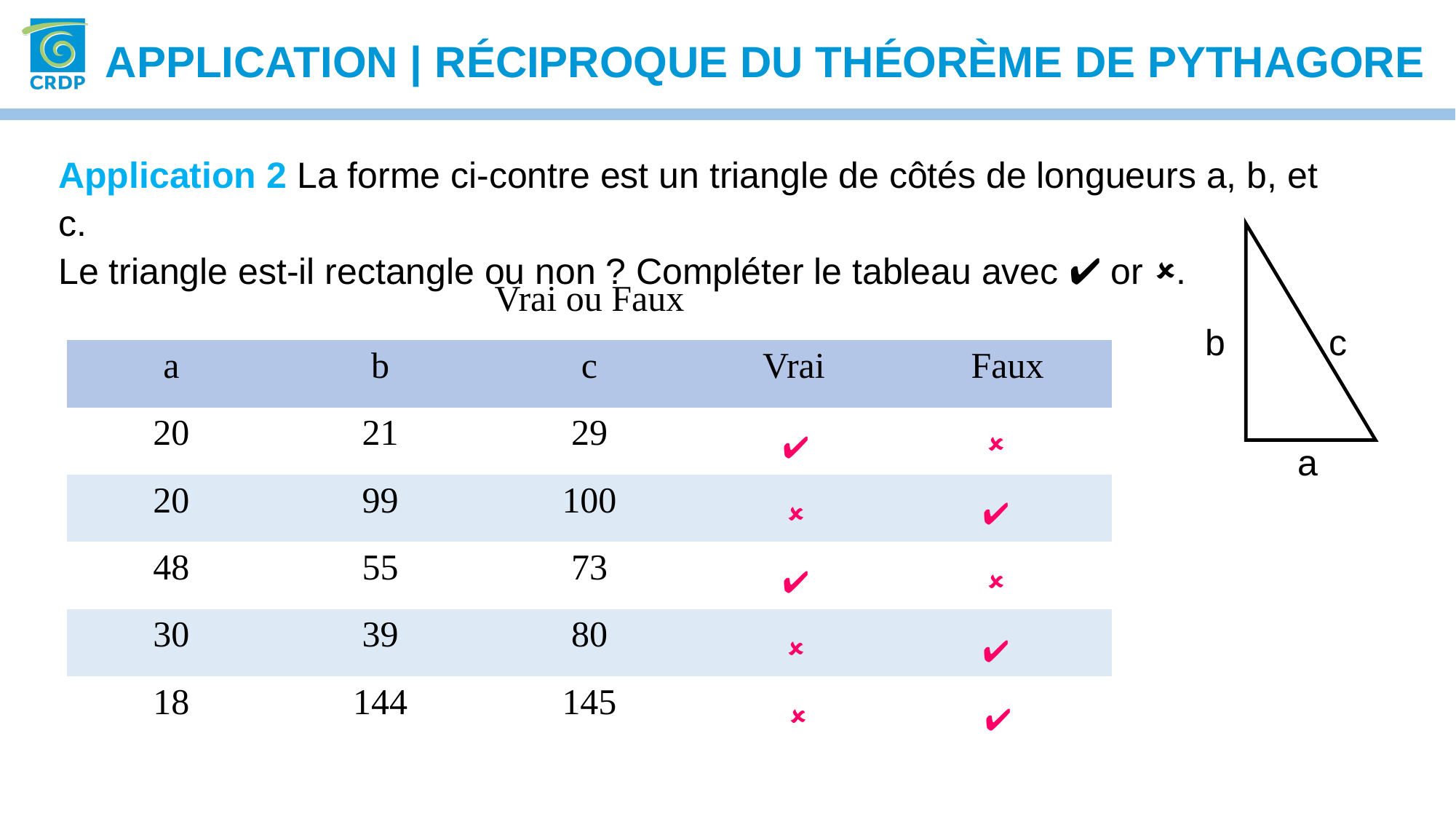

Application | réciproque du théorème de pythagore
Application 2 La forme ci-contre est un triangle de côtés de longueurs a, b, et c.
Le triangle est-il rectangle ou non ? Compléter le tableau avec ✔ or 🗶.

b
c
a
| Vrai ou Faux |  |  |  |  |
| --- | --- | --- | --- | --- |
| a | b | c | Vrai | Faux |
| 20 | 21 | 29 |  |  |
| 20 | 99 | 100 |  |  |
| 48 | 55 | 73 |  |  |
| 30 | 39 | 80 |  |  |
| 18 | 144 | 145 |  |  |
🗶
✔
✔
🗶
✔
🗶

🗶
✔
🗶
✔